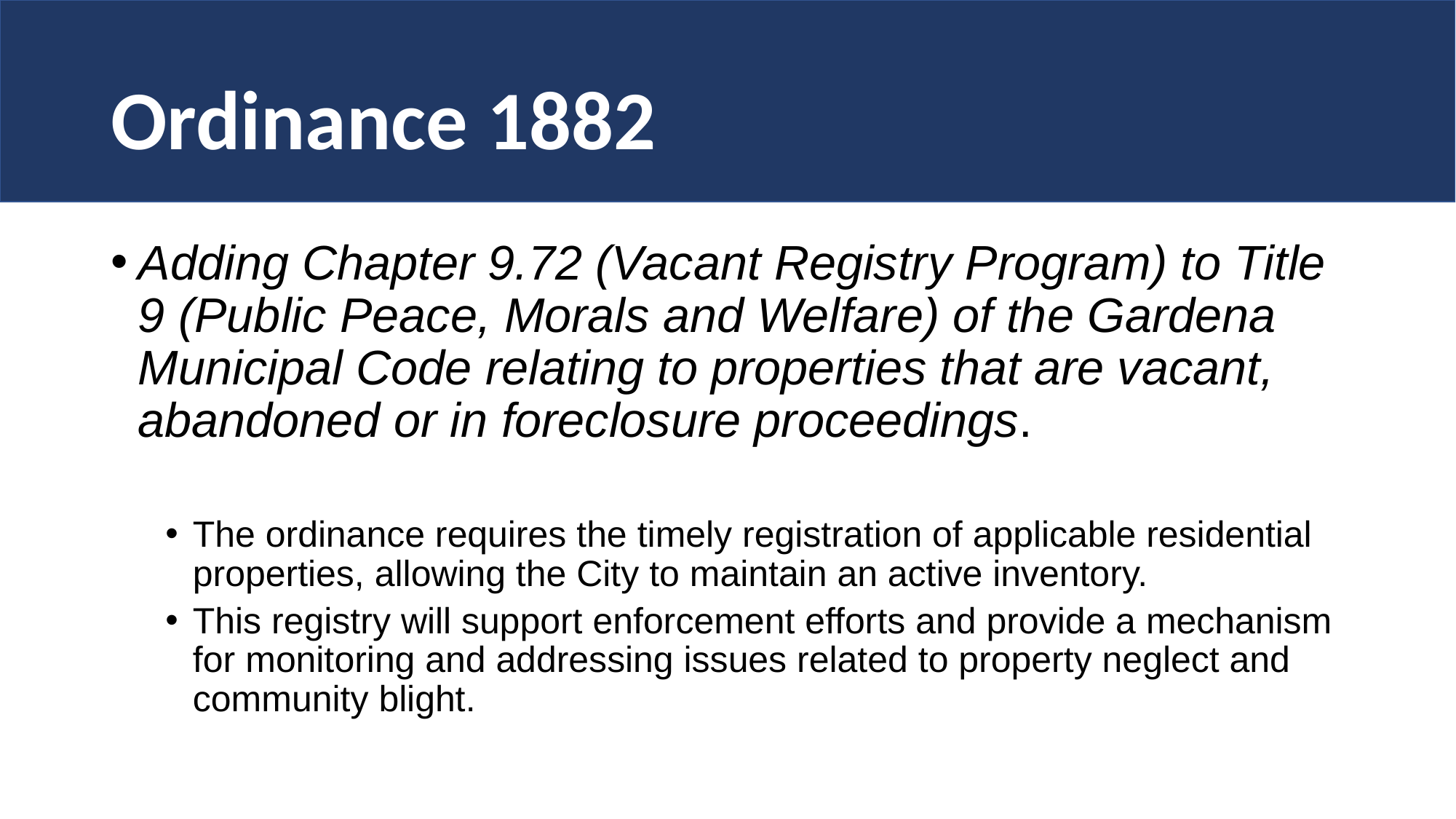

# Ordinance 1882
Adding Chapter 9.72 (Vacant Registry Program) to Title 9 (Public Peace, Morals and Welfare) of the Gardena Municipal Code relating to properties that are vacant, abandoned or in foreclosure proceedings.

The ordinance requires the timely registration of applicable residential properties, allowing the City to maintain an active inventory.
This registry will support enforcement efforts and provide a mechanism for monitoring and addressing issues related to property neglect and community blight.